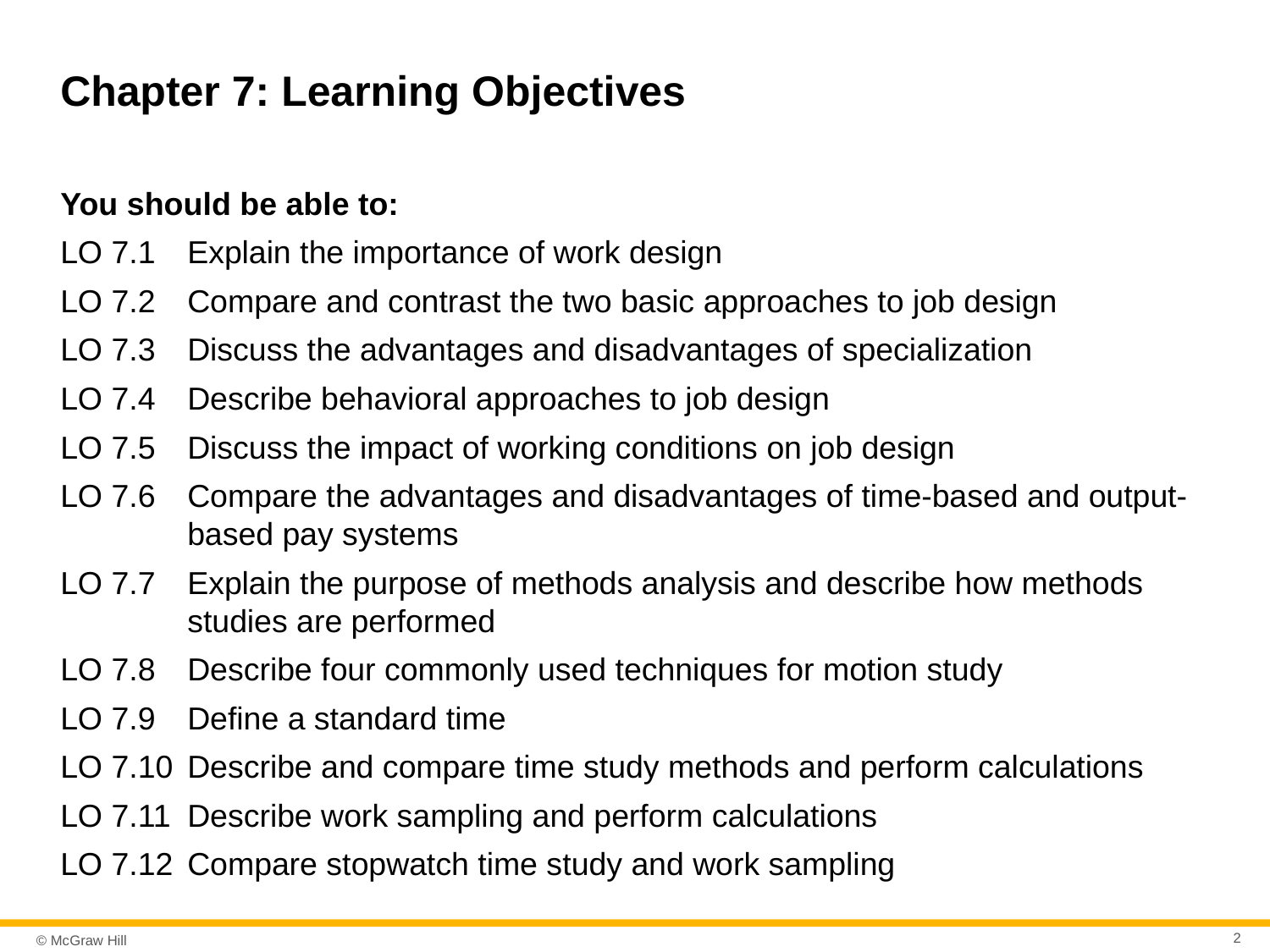

# Chapter 7: Learning Objectives
You should be able to:
LO 7.1	Explain the importance of work design
LO 7.2	Compare and contrast the two basic approaches to job design
LO 7.3	Discuss the advantages and disadvantages of specialization
LO 7.4	Describe behavioral approaches to job design
LO 7.5	Discuss the impact of working conditions on job design
LO 7.6	Compare the advantages and disadvantages of time-based and output-based pay systems
LO 7.7	Explain the purpose of methods analysis and describe how methods studies are performed
LO 7.8	Describe four commonly used techniques for motion study
LO 7.9	Define a standard time
LO 7.10	Describe and compare time study methods and perform calculations
LO 7.11	Describe work sampling and perform calculations
LO 7.12	Compare stopwatch time study and work sampling